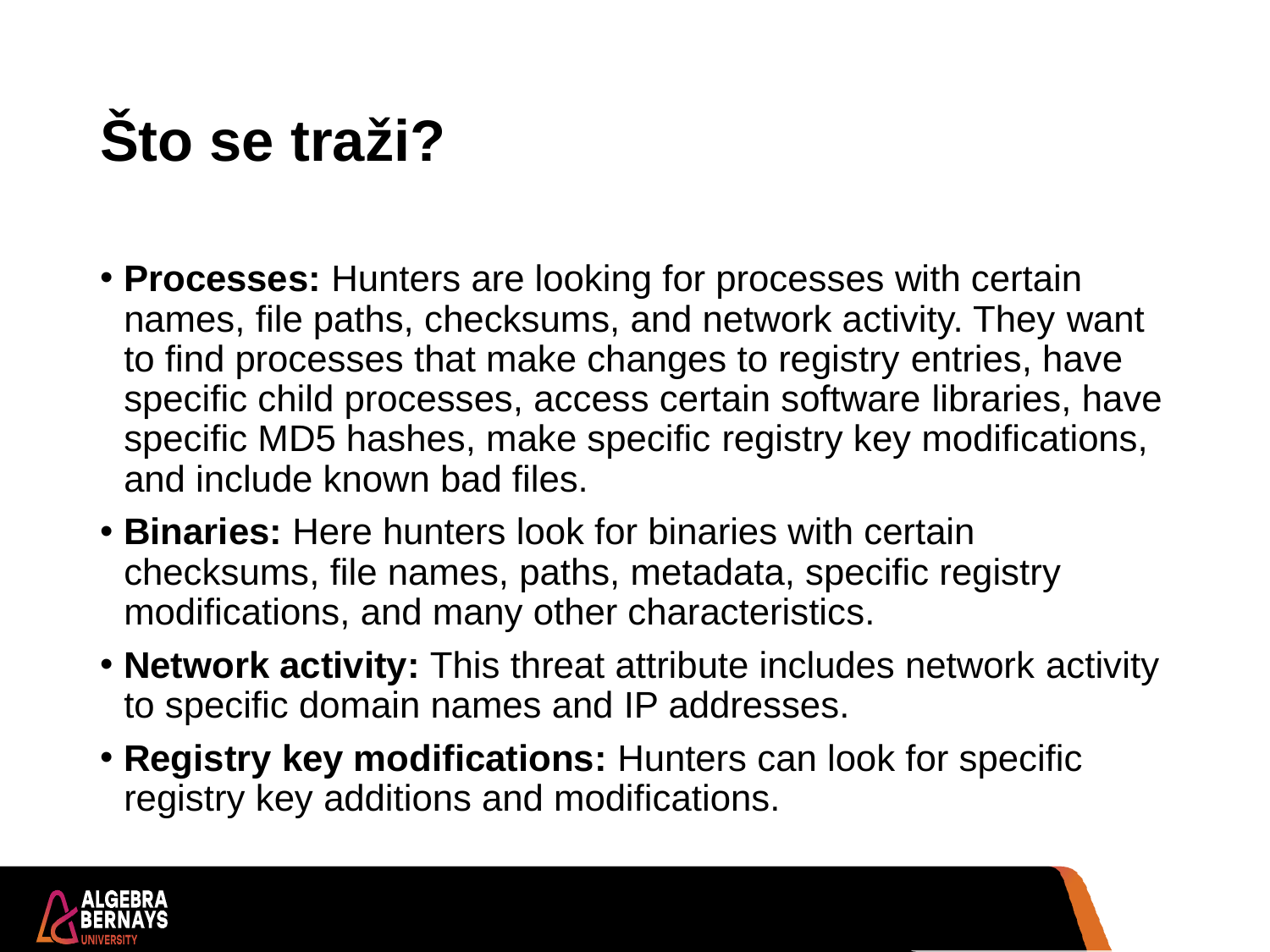

# Što se traži?
Processes: Hunters are looking for processes with certain names, file paths, checksums, and network activity. They want to find processes that make changes to registry entries, have specific child processes, access certain software libraries, have specific MD5 hashes, make specific registry key modifications, and include known bad files.
Binaries: Here hunters look for binaries with certain checksums, file names, paths, metadata, specific registry modifications, and many other characteristics.
Network activity: This threat attribute includes network activity to specific domain names and IP addresses.
Registry key modifications: Hunters can look for specific registry key additions and modifications.